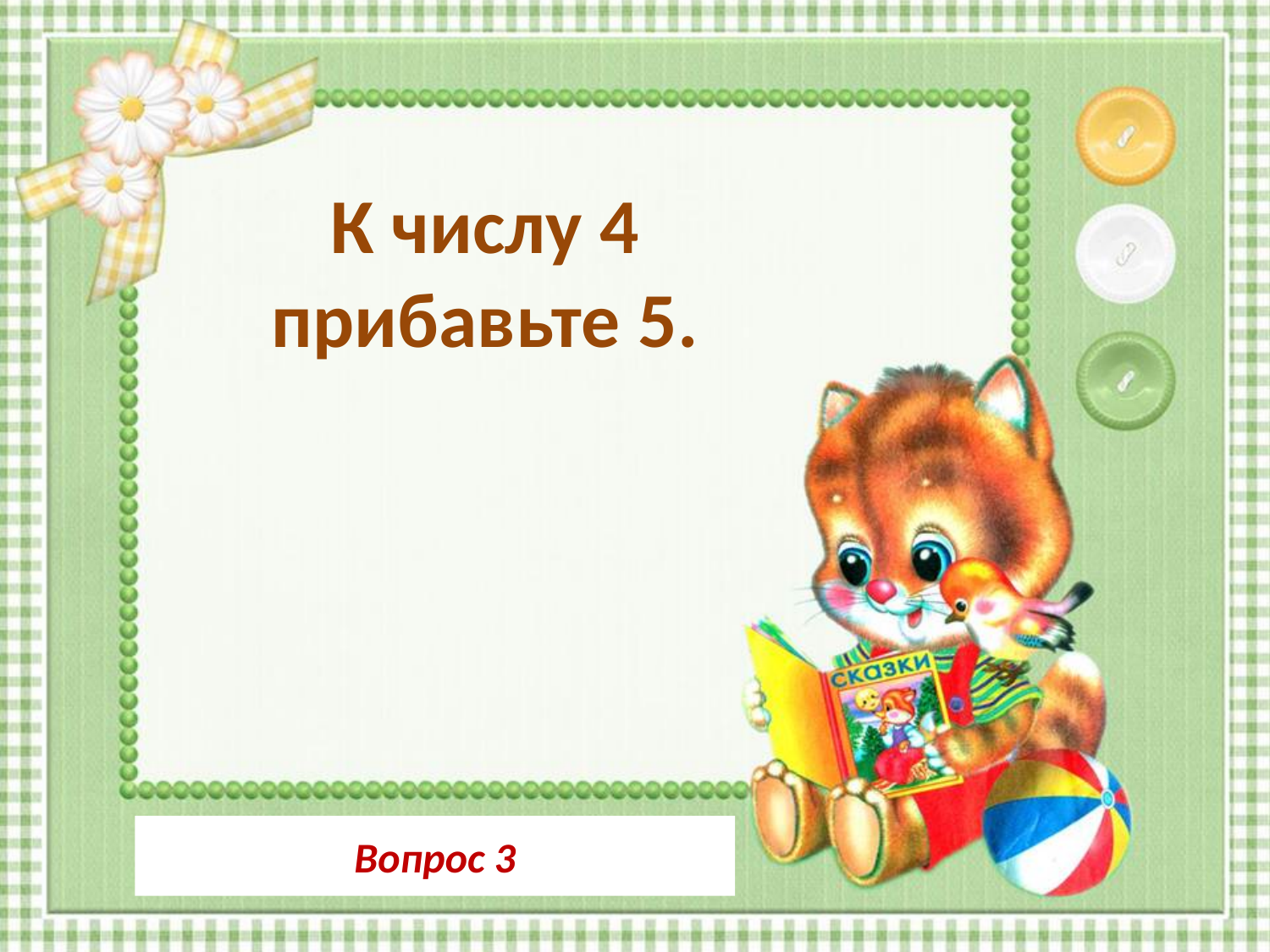

К числу 4 прибавьте 5.
Вопрос 3